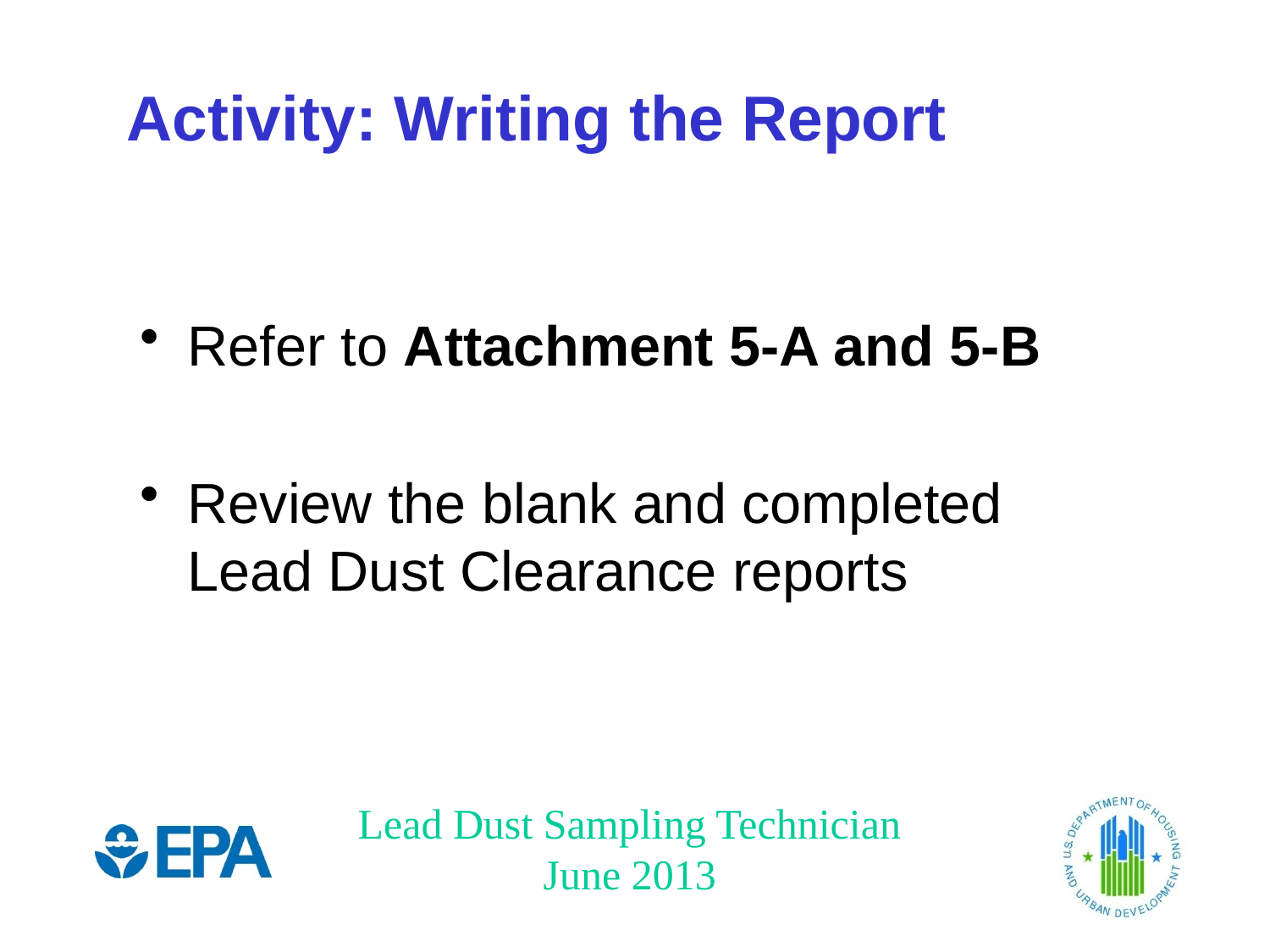

# Activity: Writing the Report
Refer to Attachment 5-A and 5-B

Review the blank and completed Lead Dust Clearance reports